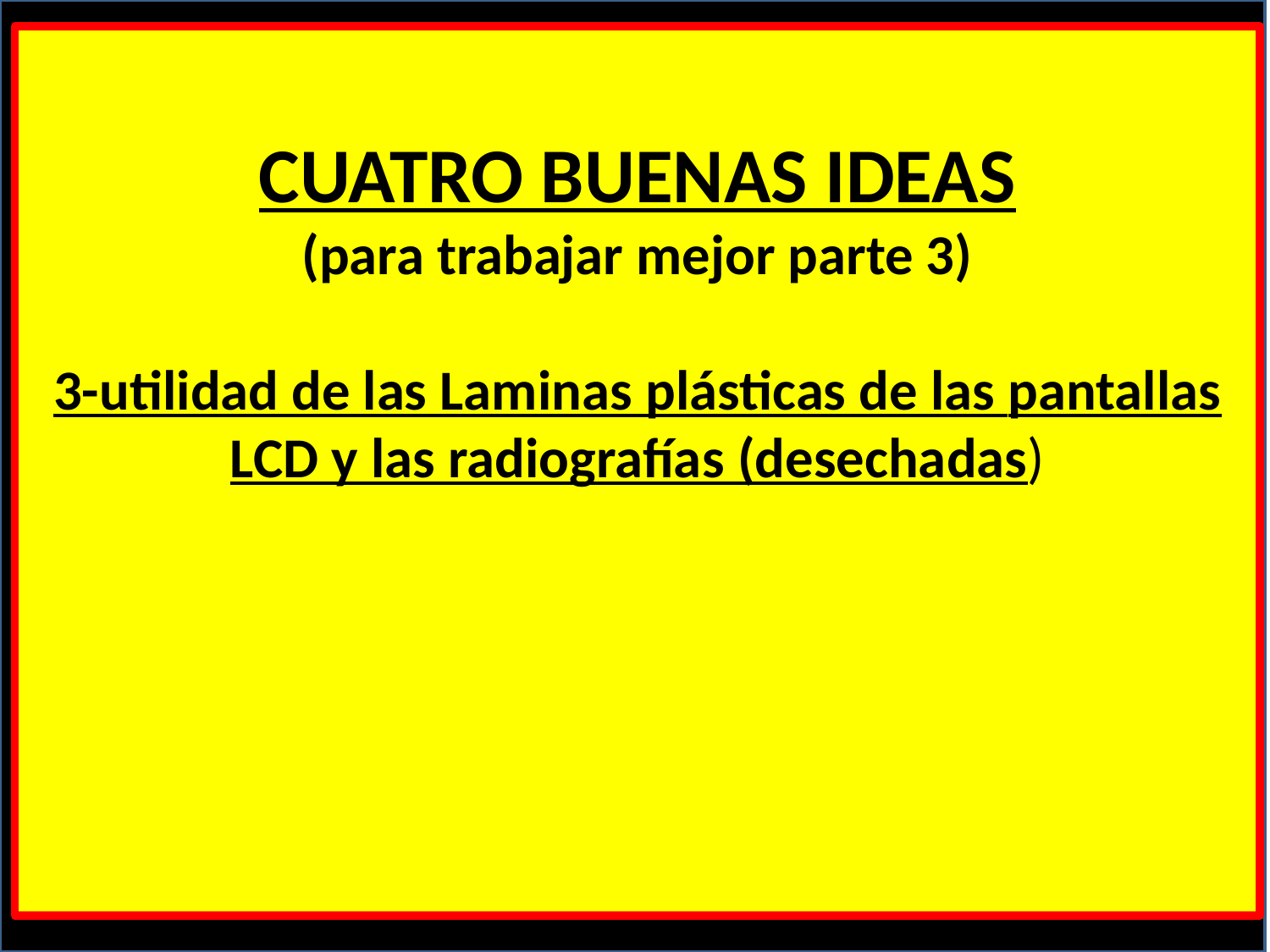

CUATRO BUENAS IDEAS
(para trabajar mejor parte 3)

3-utilidad de las Laminas plásticas de las pantallas LCD y las radiografías (desechadas)